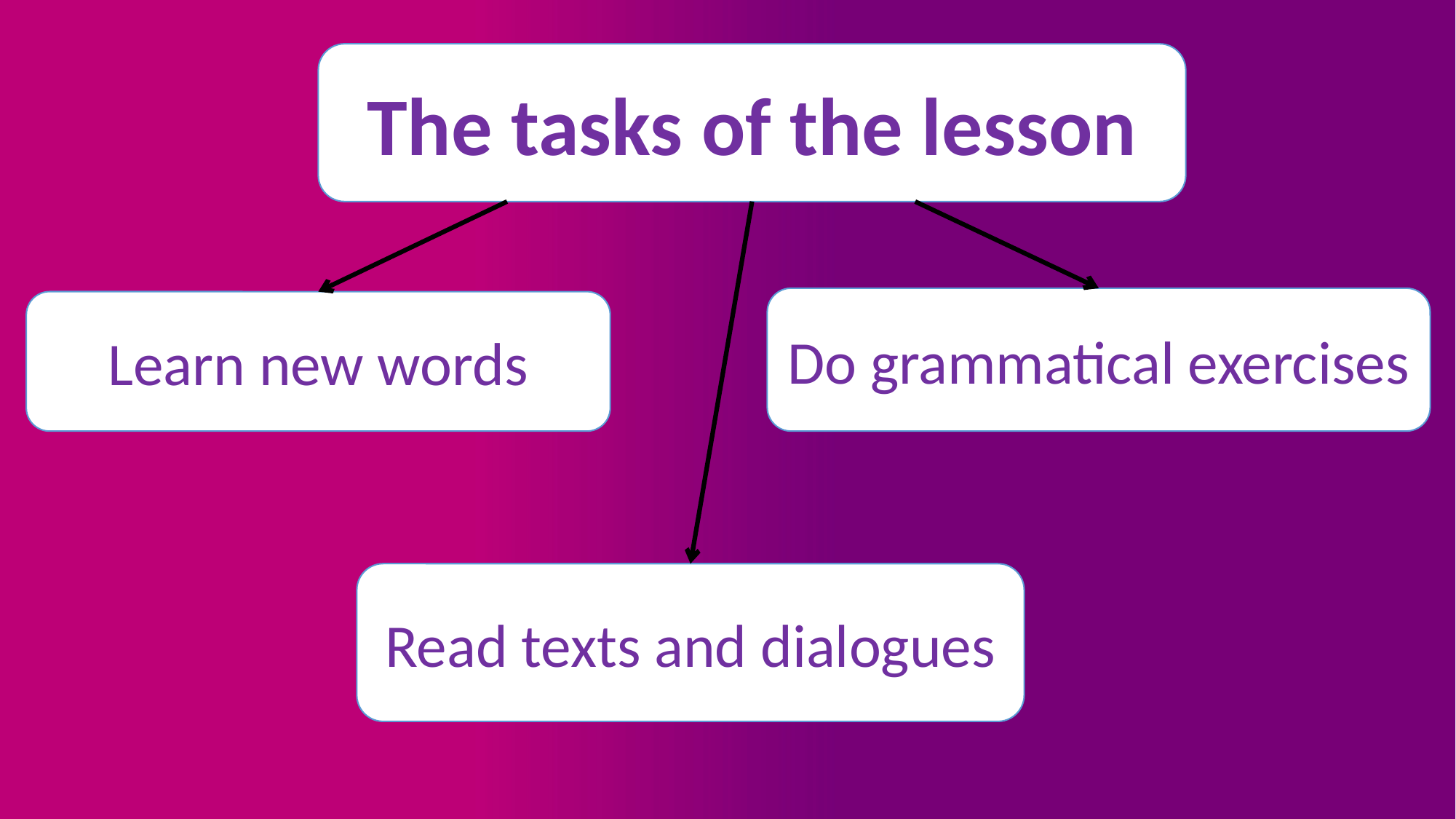

The tasks of the lesson
Do grammatical exercises
Learn new words
Read texts and dialogues